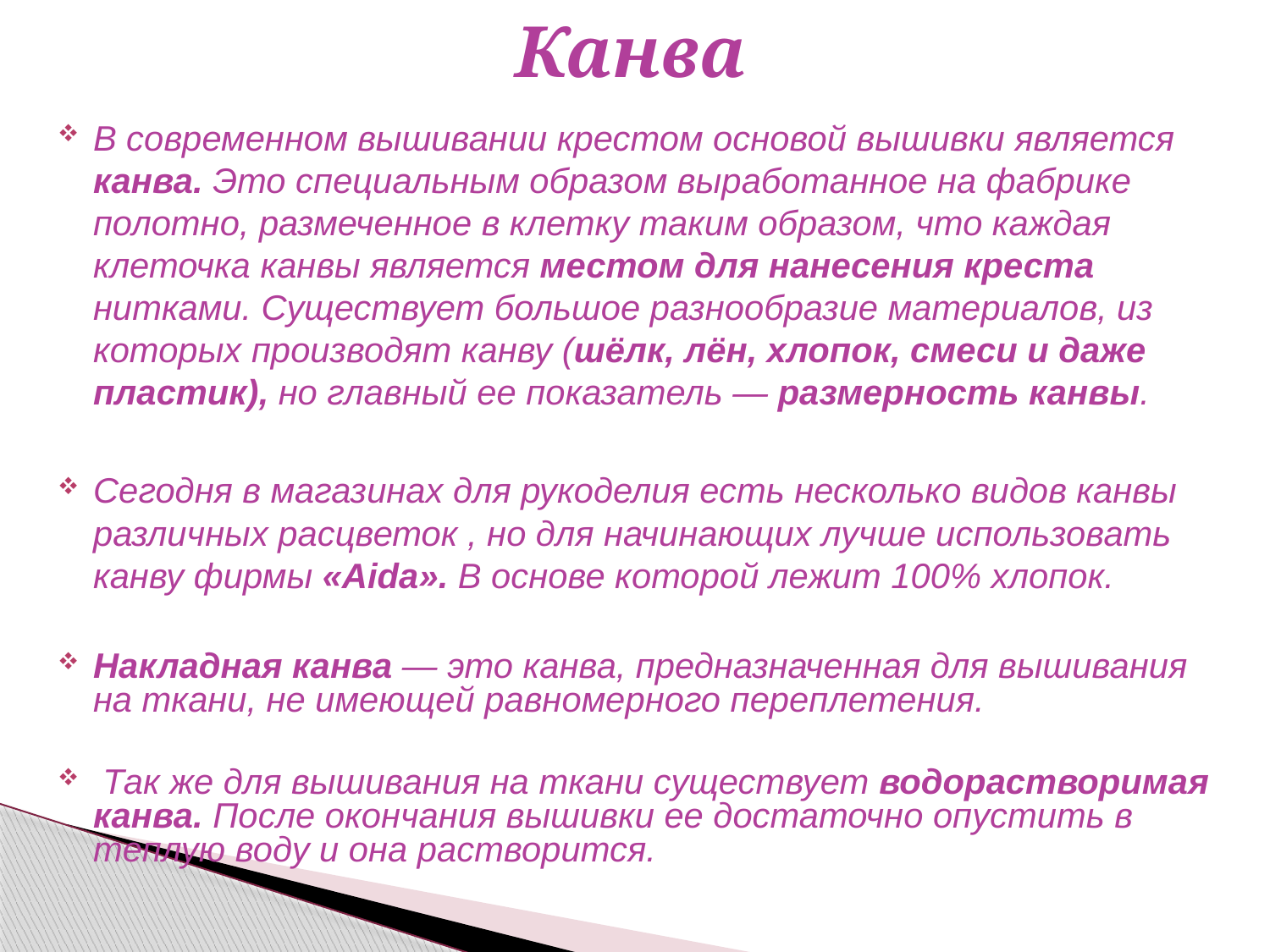

# Канва
В современном вышивании крестом основой вышивки является канва. Это специальным образом выработанное на фабрике полотно, размеченное в клетку таким образом, что каждая клеточка канвы является местом для нанесения креста нитками. Существует большое разнообразие материалов, из которых производят канву (шёлк, лён, хлопок, смеси и даже пластик), но главный ее показатель — размерность канвы.

Сегодня в магазинах для рукоделия есть несколько видов канвы различных расцветок , но для начинающих лучше использовать канву фирмы «Aida». В основе которой лежит 100% хлопок.

Накладная канва — это канва, предназначенная для вышивания на ткани, не имеющей равномерного переплетения.

 Так же для вышивания на ткани существует водорастворимая канва. После окончания вышивки ее достаточно опустить в теплую воду и она растворится.